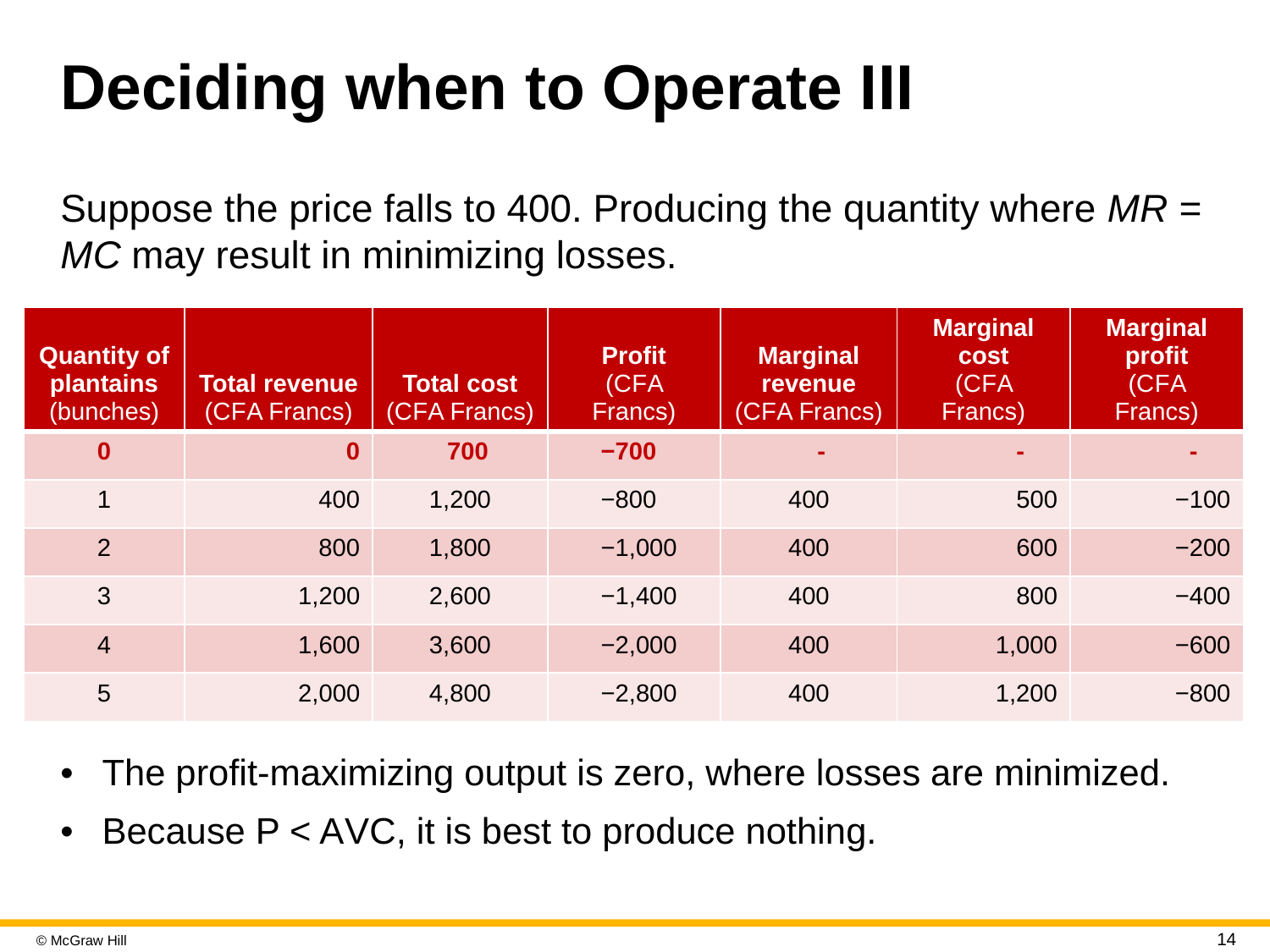

# Deciding when to Operate I I I
Suppose the price falls to 400. Producing the quantity where M R = M C may result in minimizing losses.
| Quantity of plantains (bunches) | Total revenue (C F A Francs) | Total cost (C F A Francs) | Profit (C F A Francs) | Marginal revenue (C F A Francs) | Marginal cost (C F A Francs) | Marginal profit (C F A Francs) |
| --- | --- | --- | --- | --- | --- | --- |
| 0 | 0 | 700 | −700 | - | - | - |
| 1 | 400 | 1,200 | −800 | 400 | 500 | −100 |
| 2 | 800 | 1,800 | −1,000 | 400 | 600 | −200 |
| 3 | 1,200 | 2,600 | −1,400 | 400 | 800 | −400 |
| 4 | 1,600 | 3,600 | −2,000 | 400 | 1,000 | −600 |
| 5 | 2,000 | 4,800 | −2,800 | 400 | 1,200 | −800 |
The profit-maximizing output is zero, where losses are minimized.
Because P < A V C, it is best to produce nothing.